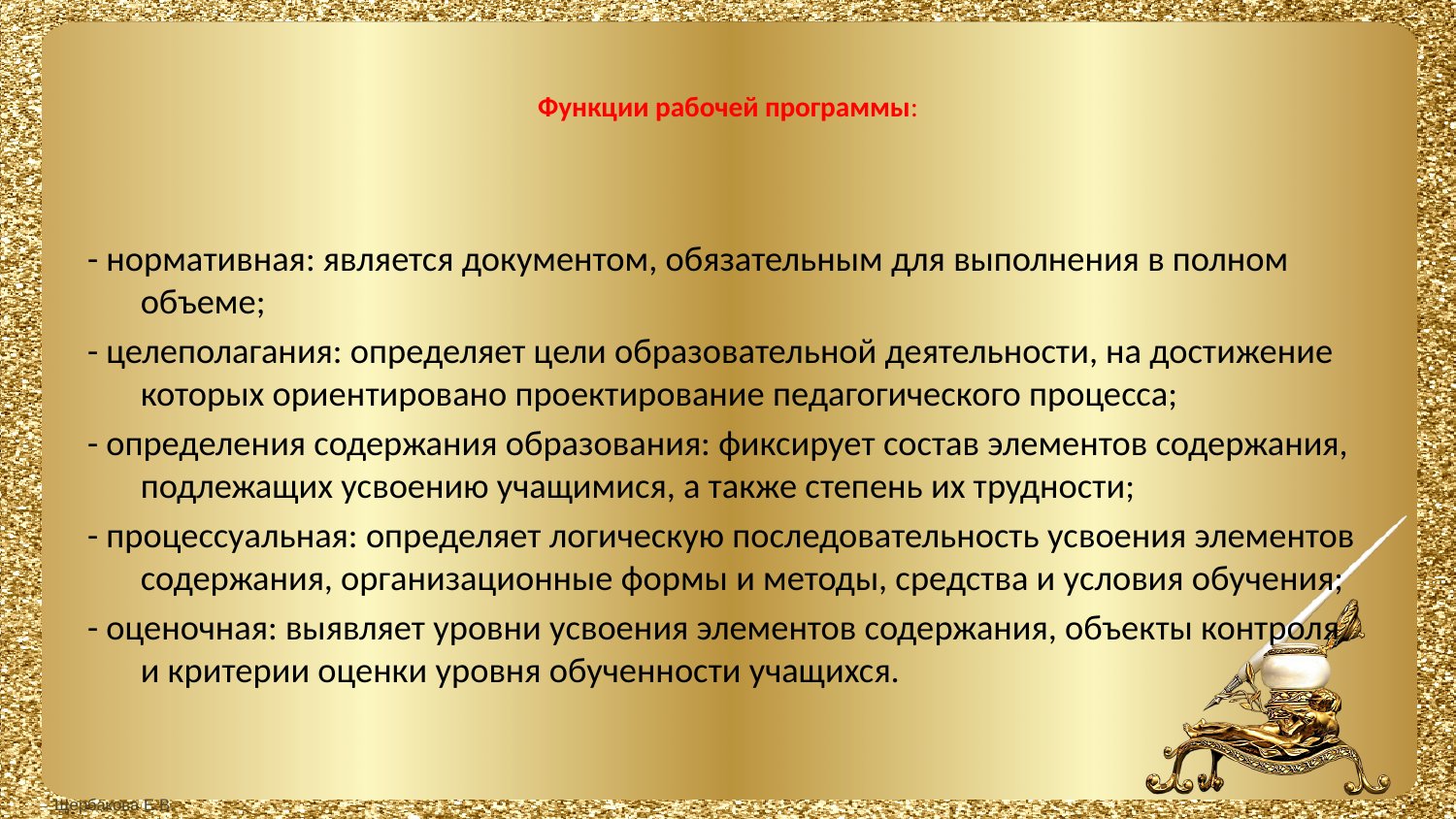

# Функции рабочей программы:

- нормативная: является документом, обязательным для выполнения в полном объеме;
- целеполагания: определяет цели образовательной деятельности, на достижение которых ориентировано проектирование педагогического процесса;
- определения содержания образования: фиксирует состав элементов содержания, подлежащих усвоению учащимися, а также степень их трудности;
- процессуальная: определяет логическую последовательность усвоения элементов содержания, организационные формы и методы, средства и условия обучения;
- оценочная: выявляет уровни усвоения элементов содержания, объекты контроля и критерии оценки уровня обученности учащихся.